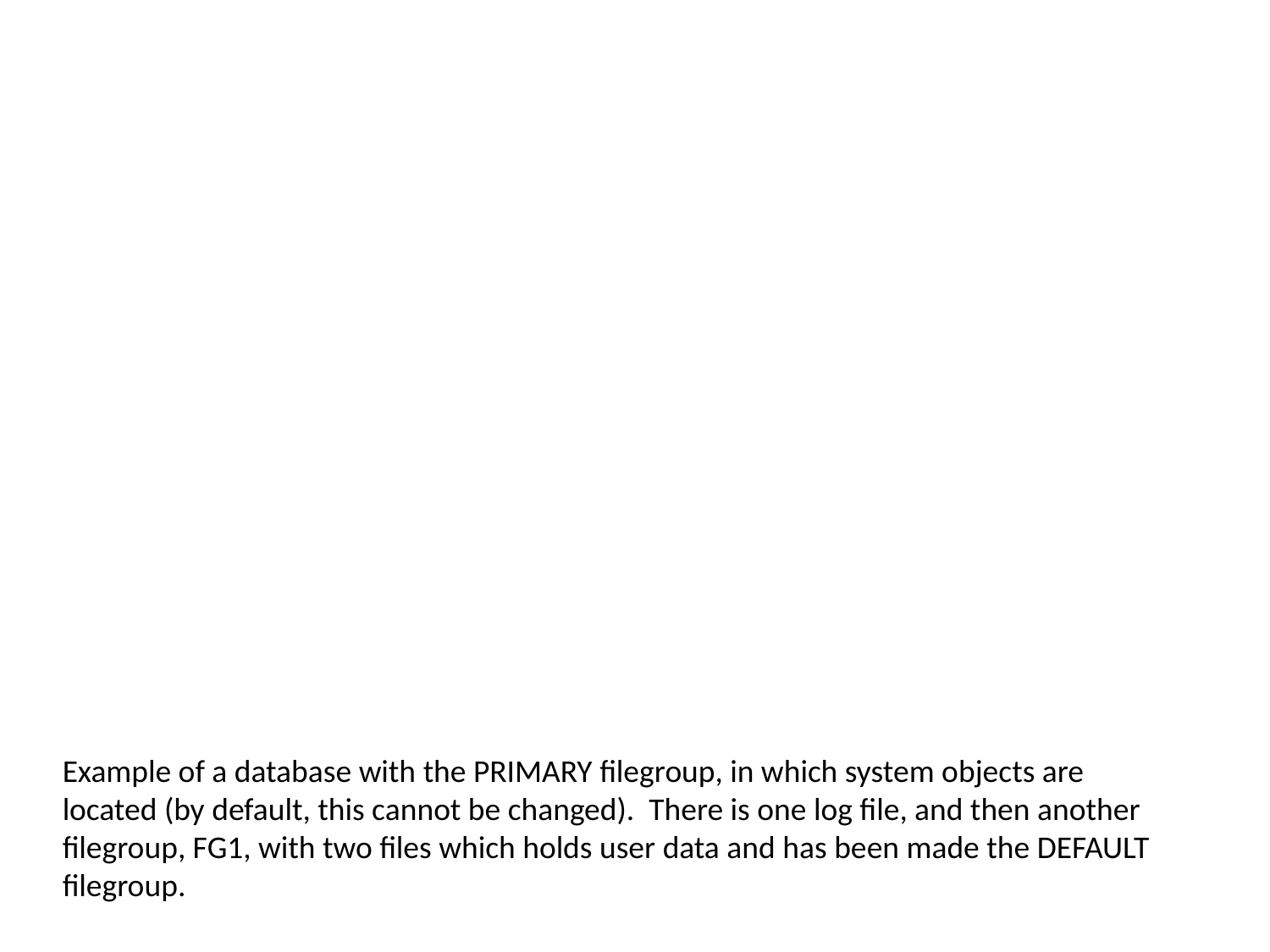

Example of a database with the PRIMARY filegroup, in which system objects are located (by default, this cannot be changed).  There is one log file, and then another filegroup, FG1, with two files which holds user data and has been made the DEFAULT filegroup.